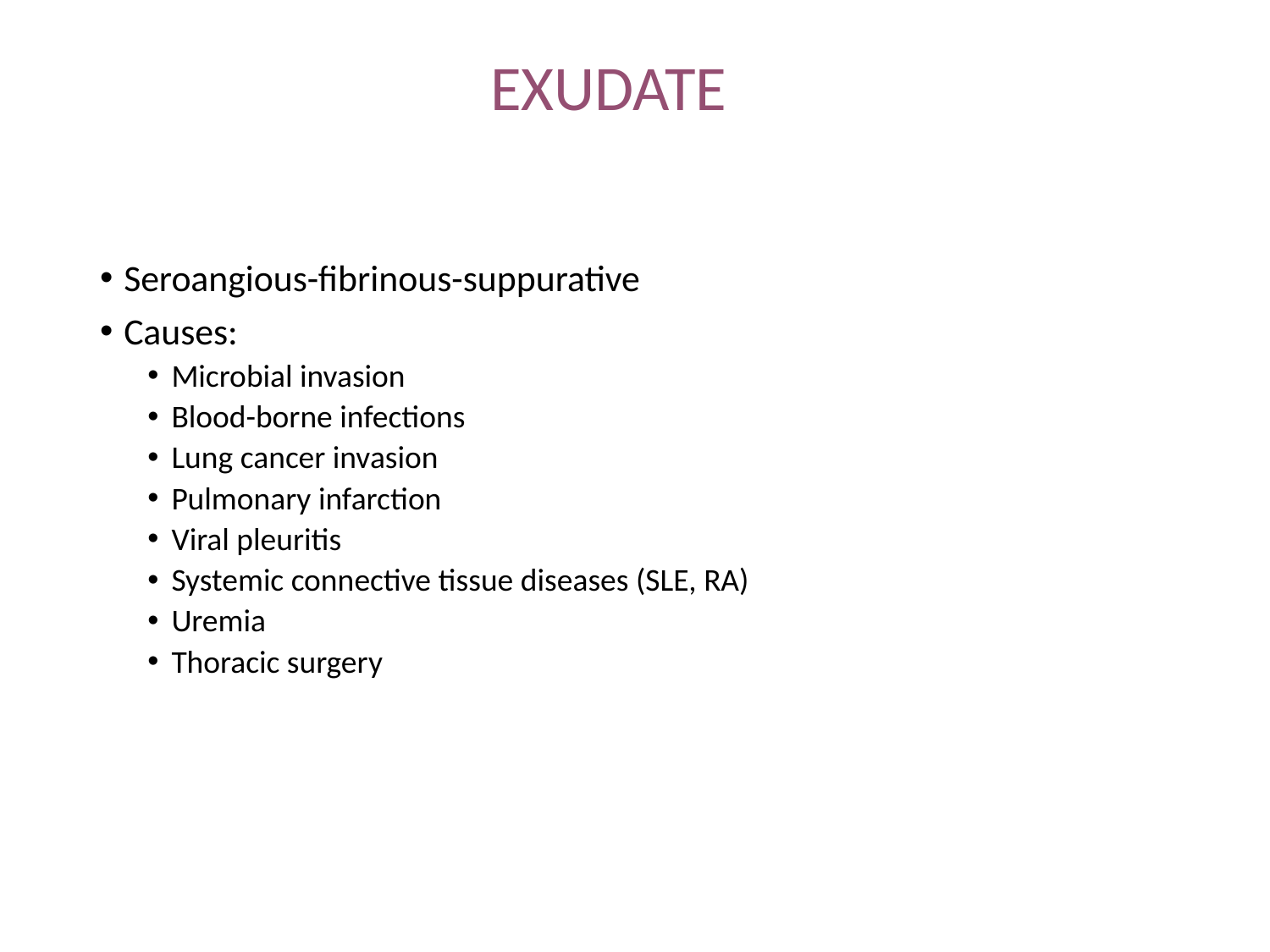

# EXUDATE
Seroangious-fibrinous-suppurative
Causes:
Microbial invasion
Blood-borne infections
Lung cancer invasion
Pulmonary infarction
Viral pleuritis
Systemic connective tissue diseases (SLE, RA)
Uremia
Thoracic surgery